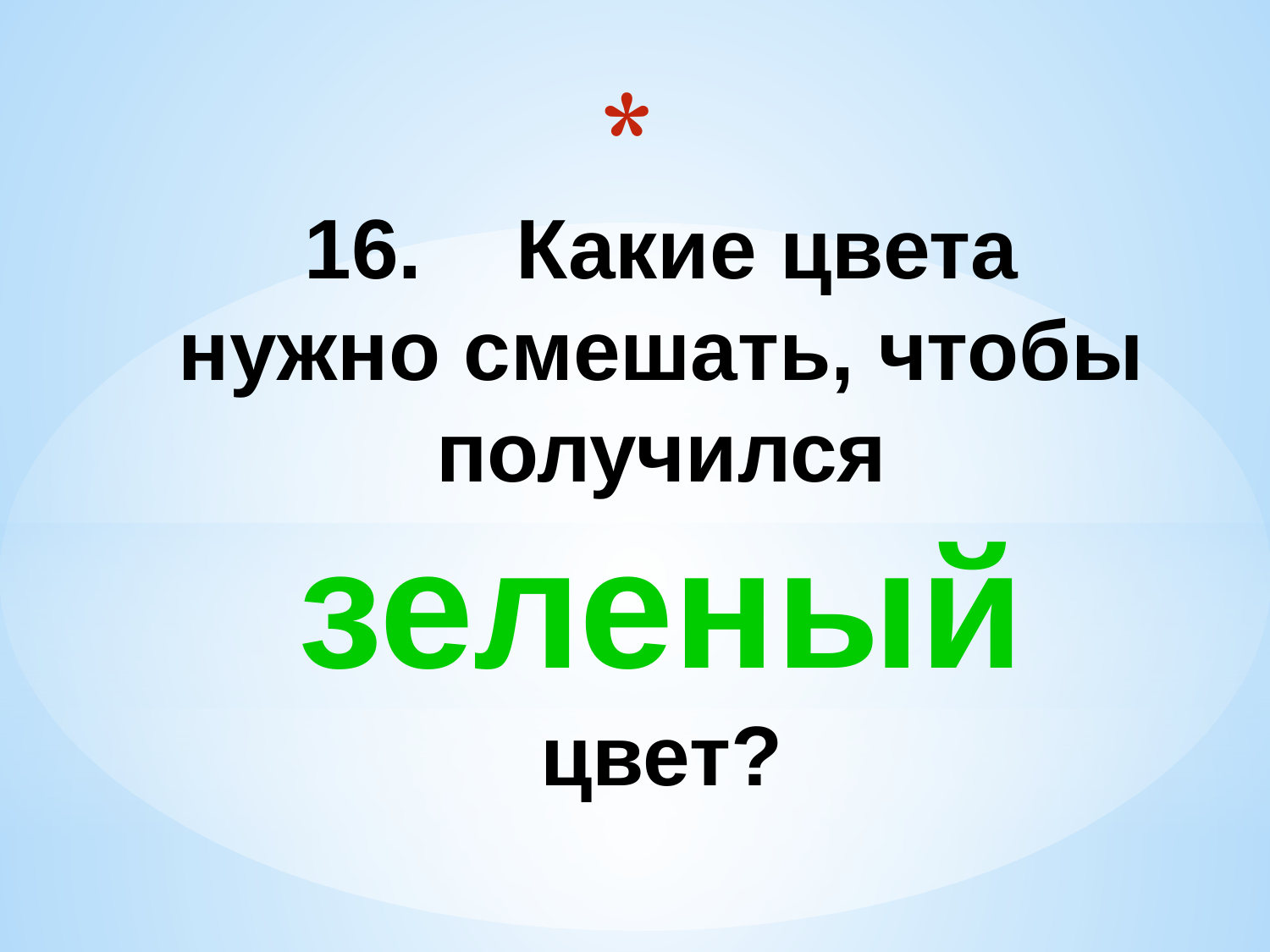

# 16.    Какие цвета нужно смешать, чтобы получился зеленый цвет?